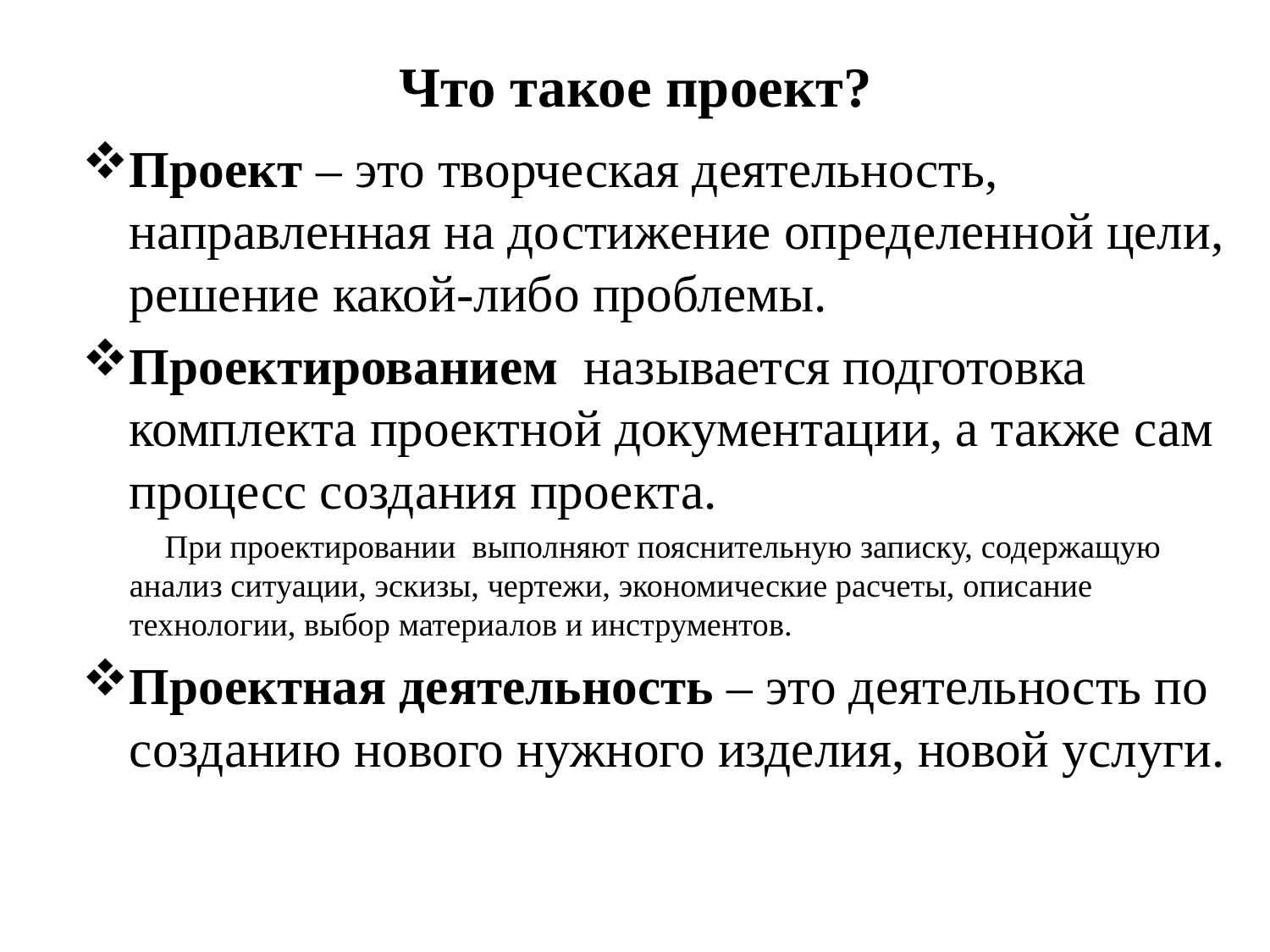

# Что такое проект?
Проект – это творческая деятельность, направленная на достижение определенной цели, решение какой-либо проблемы.
Проектированием  называется подготовка комплекта проектной документации, а также сам процесс создания проекта.
          При проектировании  выполняют пояснительную записку, содержащую анализ ситуации, эскизы, чертежи, экономические расчеты, описание технологии, выбор материалов и инструментов.
Проектная деятельность – это деятельность по созданию нового нужного изделия, новой услуги.